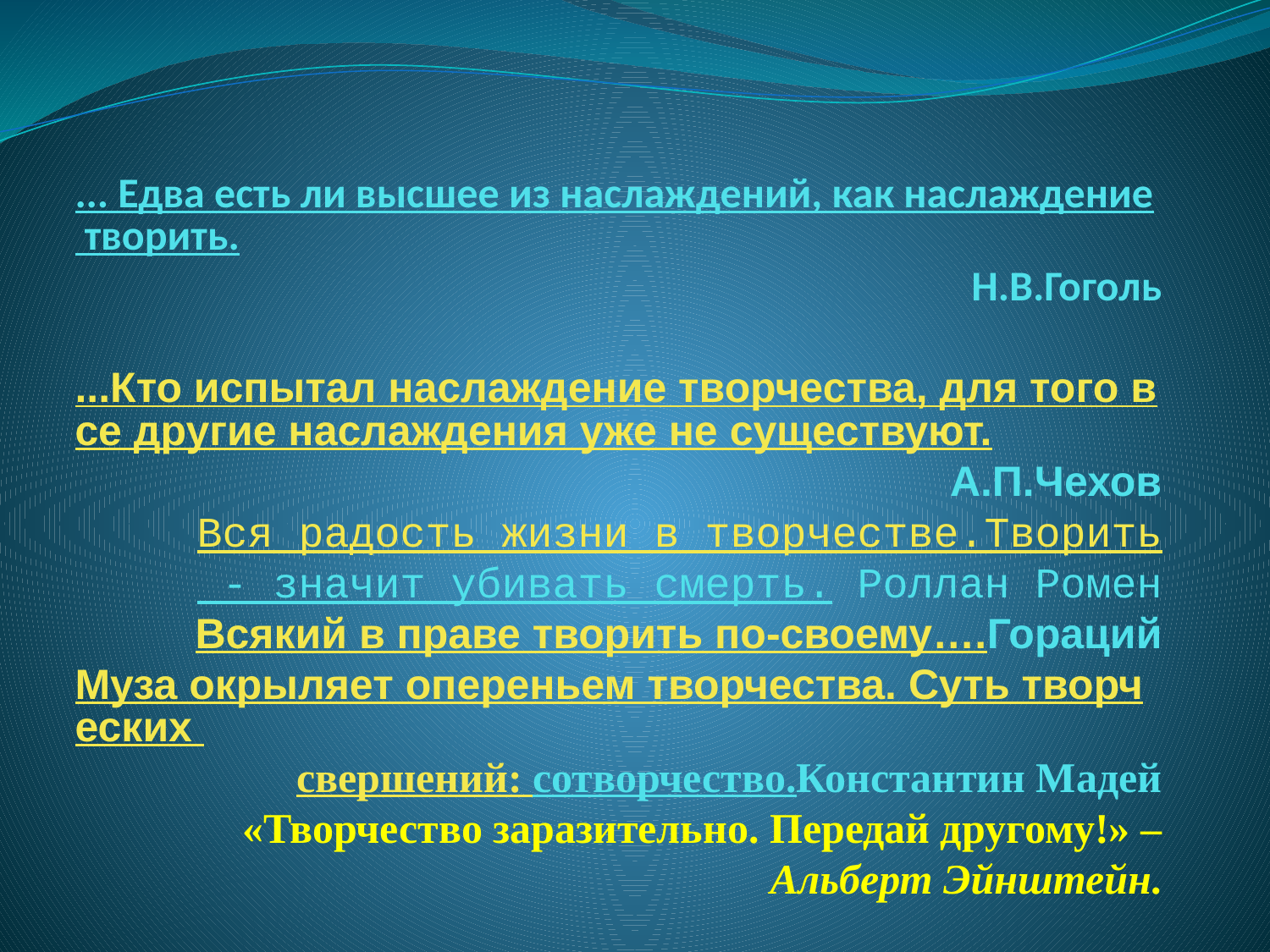

# ... Едва есть ли высшее из наслаждений, как наслаждение творить. Н.В.Гоголь ...Кто испытал наслаждение творчества, для того все другие наслаждения уже не существуют. А.П.Чехов Вся радость жизни в творчестве.Творить - значит убивать смерть. Роллан Ромен Всякий в праве творить по-своему….Гораций Муза окрыляет опереньем творчества. Суть творческих свершений: сотворчество.Константин Мадей «Творчество заразительно. Передай другому!» – Альберт Эйнштейн.